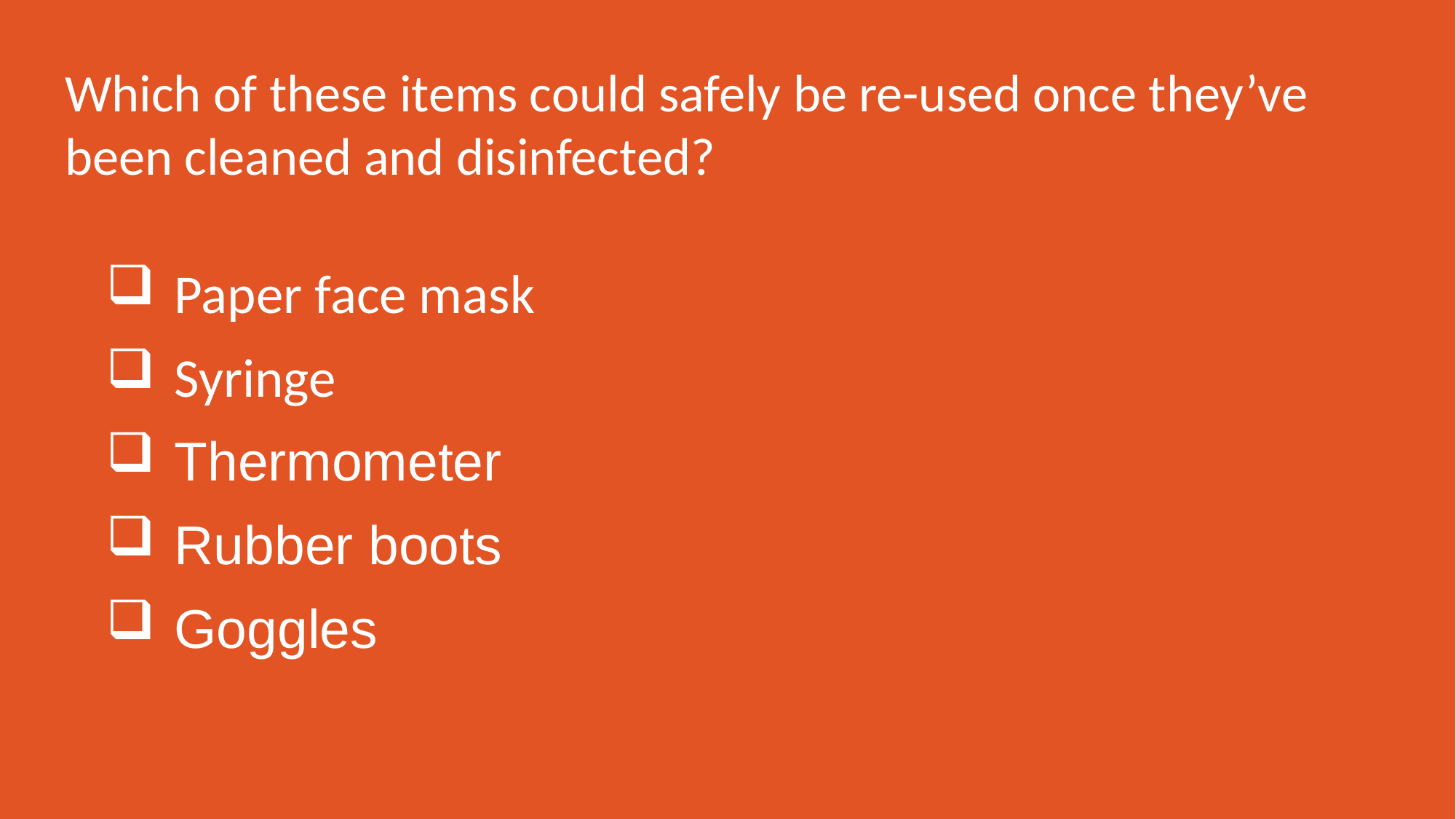

# Which of these items could safely be re-used once they’ve been cleaned and disinfected?
Paper face mask
Syringe
Thermometer
Rubber boots
Goggles